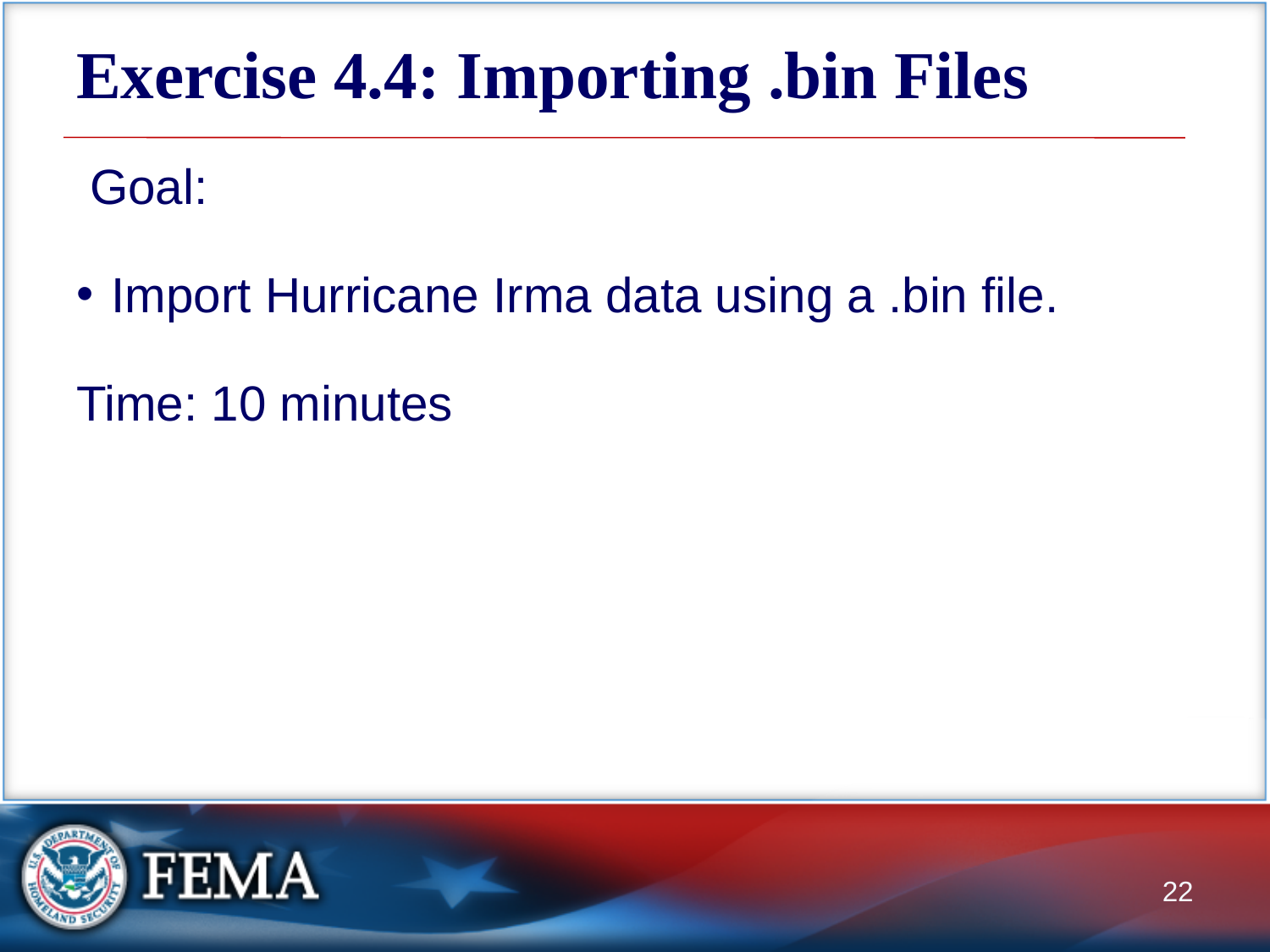

# Exercise 4.4: Importing .bin Files
 Goal:
Import Hurricane Irma data using a .bin file.
Time: 10 minutes
22